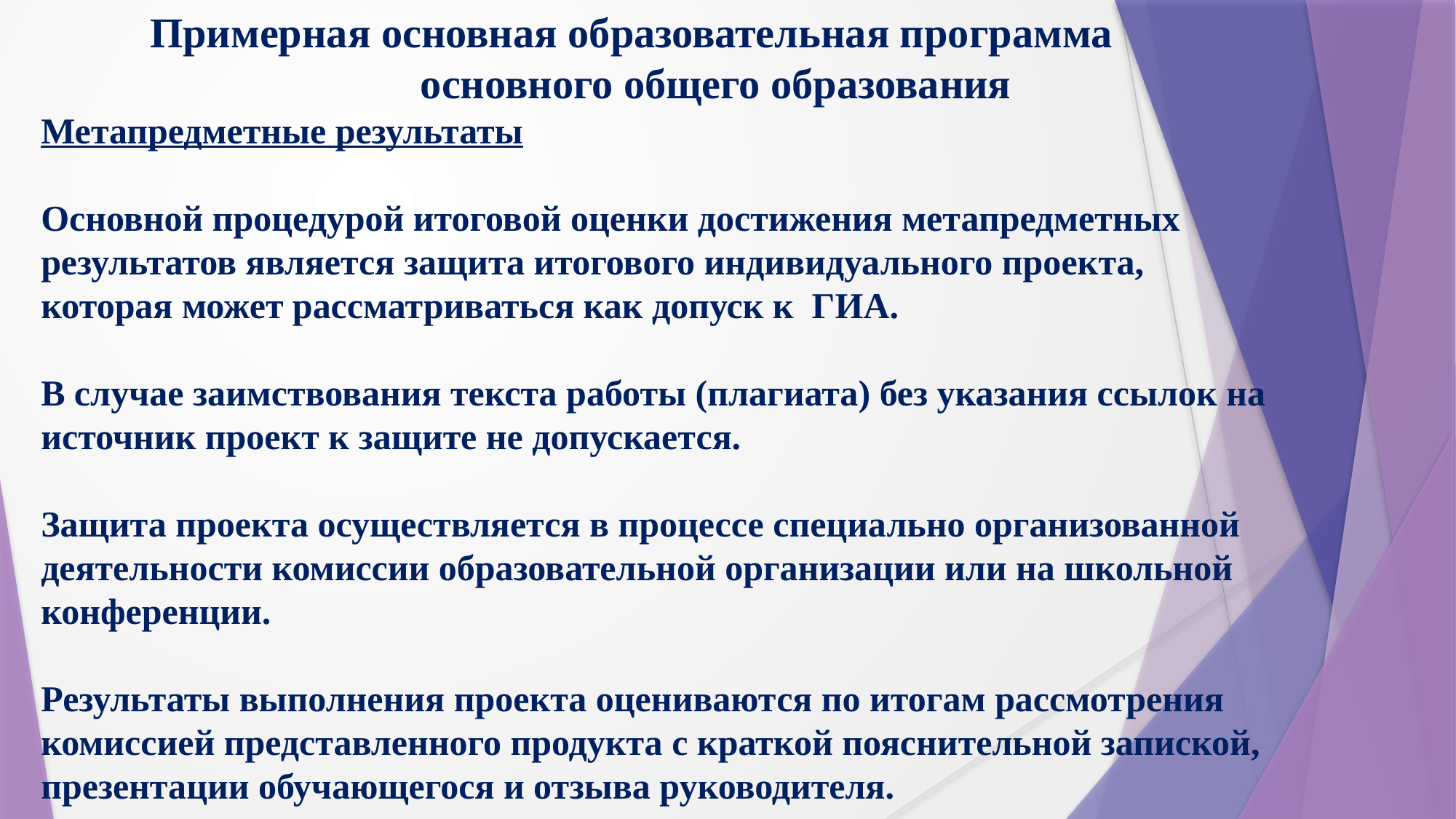

# Примерная основная образовательная программа основного общего образования Метапредметные результаты Основной процедурой итоговой оценки достижения метапредметных результатов является защита итогового индивидуального проекта, которая может рассматриваться как допуск к  ГИА. В случае заимствования текста работы (плагиата) без указания ссылок на источник проект к защите не допускается. Защита проекта осуществляется в процессе специально организованной деятельности комиссии образовательной организации или на школьной конференции. Результаты выполнения проекта оцениваются по итогам рассмотрения комиссией представленного продукта с краткой пояснительной запиской, презентации обучающегося и отзыва руководителя.